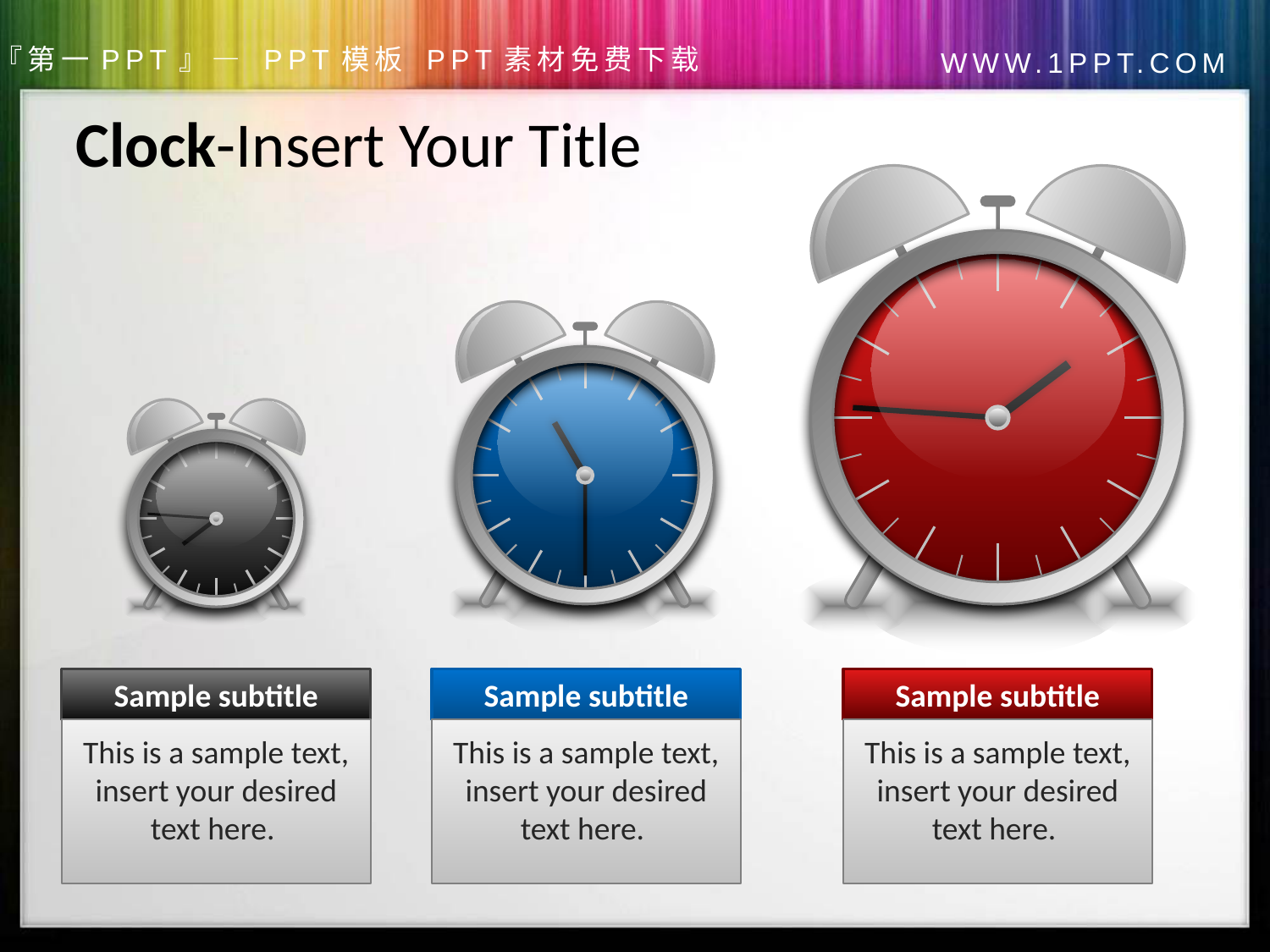

Clock-Insert Your Title

Sample subtitle
This is a sample text, insert your desired text here.
Sample subtitle
This is a sample text, insert your desired text here.
Sample subtitle
This is a sample text, insert your desired text here.